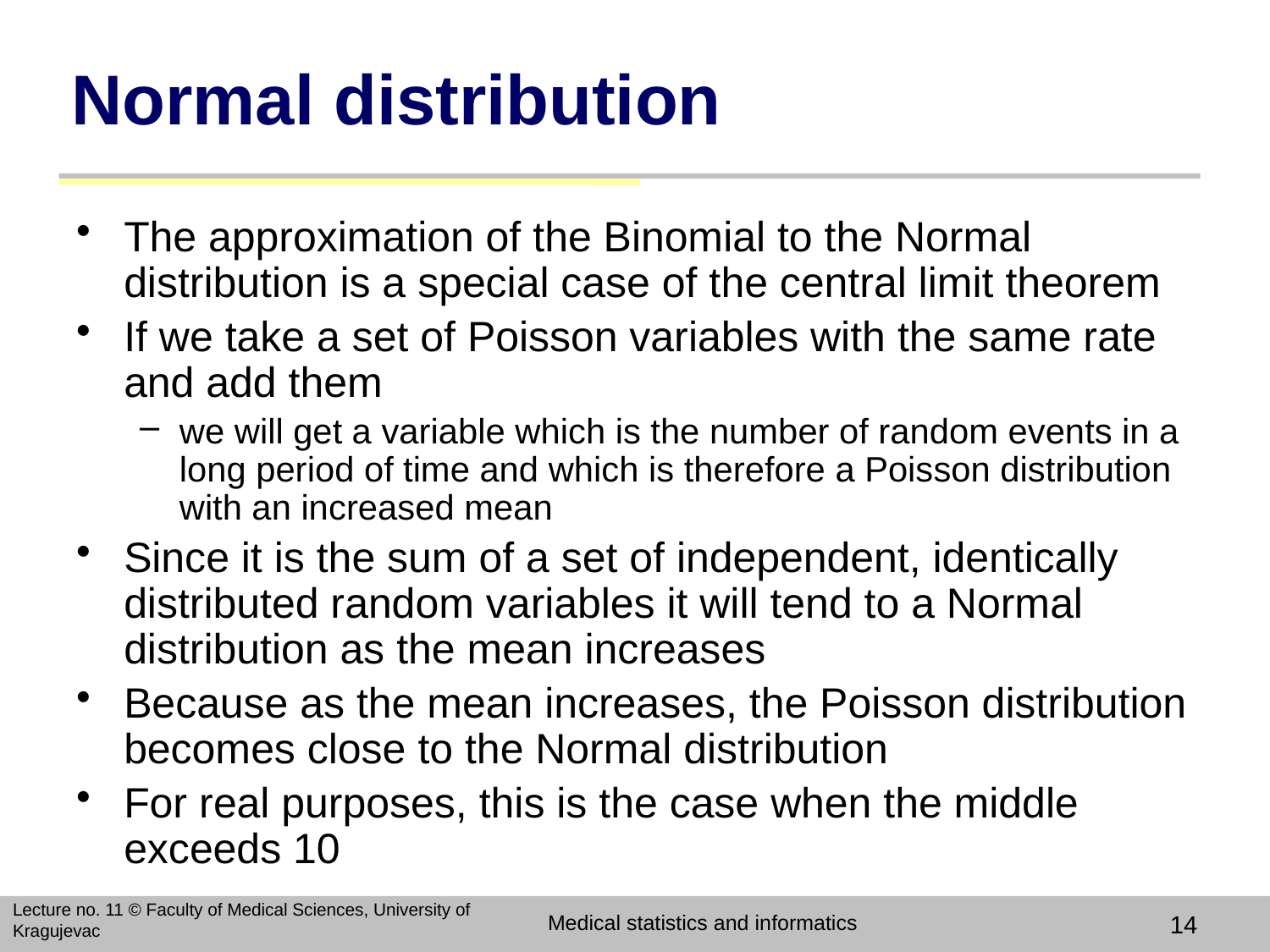

# Normal distribution
The approximation of the Binomial to the Normal distribution is a special case of the central limit theorem
If we take a set of Poisson variables with the same rate and add them
we will get a variable which is the number of random events in a long period of time and which is therefore a Poisson distribution with an increased mean
Since it is the sum of a set of independent, identically distributed random variables it will tend to a Normal distribution as the mean increases
Because as the mean increases, the Poisson distribution becomes close to the Normal distribution
For real purposes, this is the case when the middle exceeds 10
Lecture no. 11 © Faculty of Medical Sciences, University of Kragujevac
Medical statistics and informatics
14